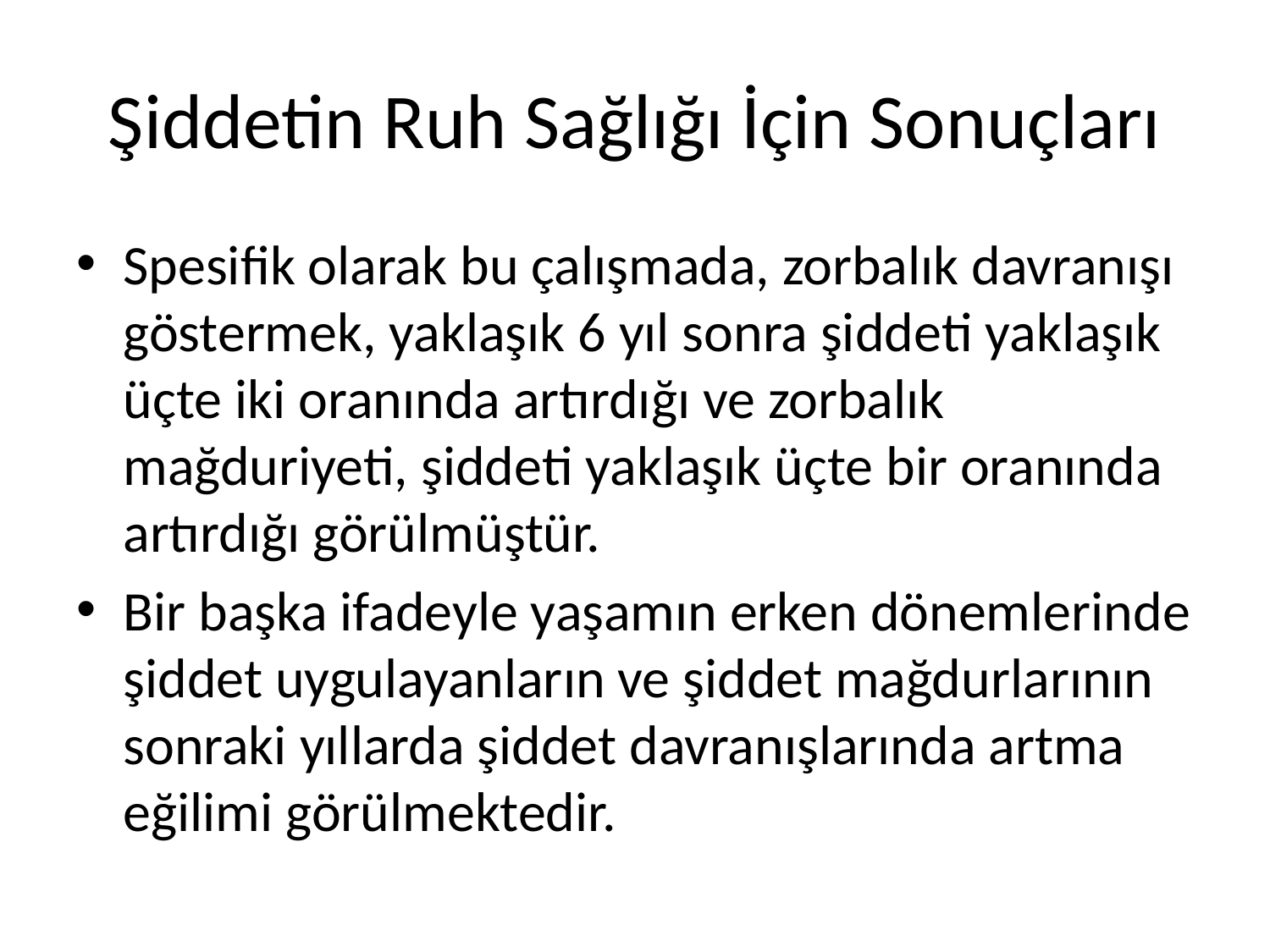

# Şiddetin Ruh Sağlığı İçin Sonuçları
Spesifik olarak bu çalışmada, zorbalık davranışı göstermek, yaklaşık 6 yıl sonra şiddeti yaklaşık üçte iki oranında artırdığı ve zorbalık mağduriyeti, şiddeti yaklaşık üçte bir oranında artırdığı görülmüştür.
Bir başka ifadeyle yaşamın erken dönemlerinde şiddet uygulayanların ve şiddet mağdurlarının sonraki yıllarda şiddet davranışlarında artma eğilimi görülmektedir.